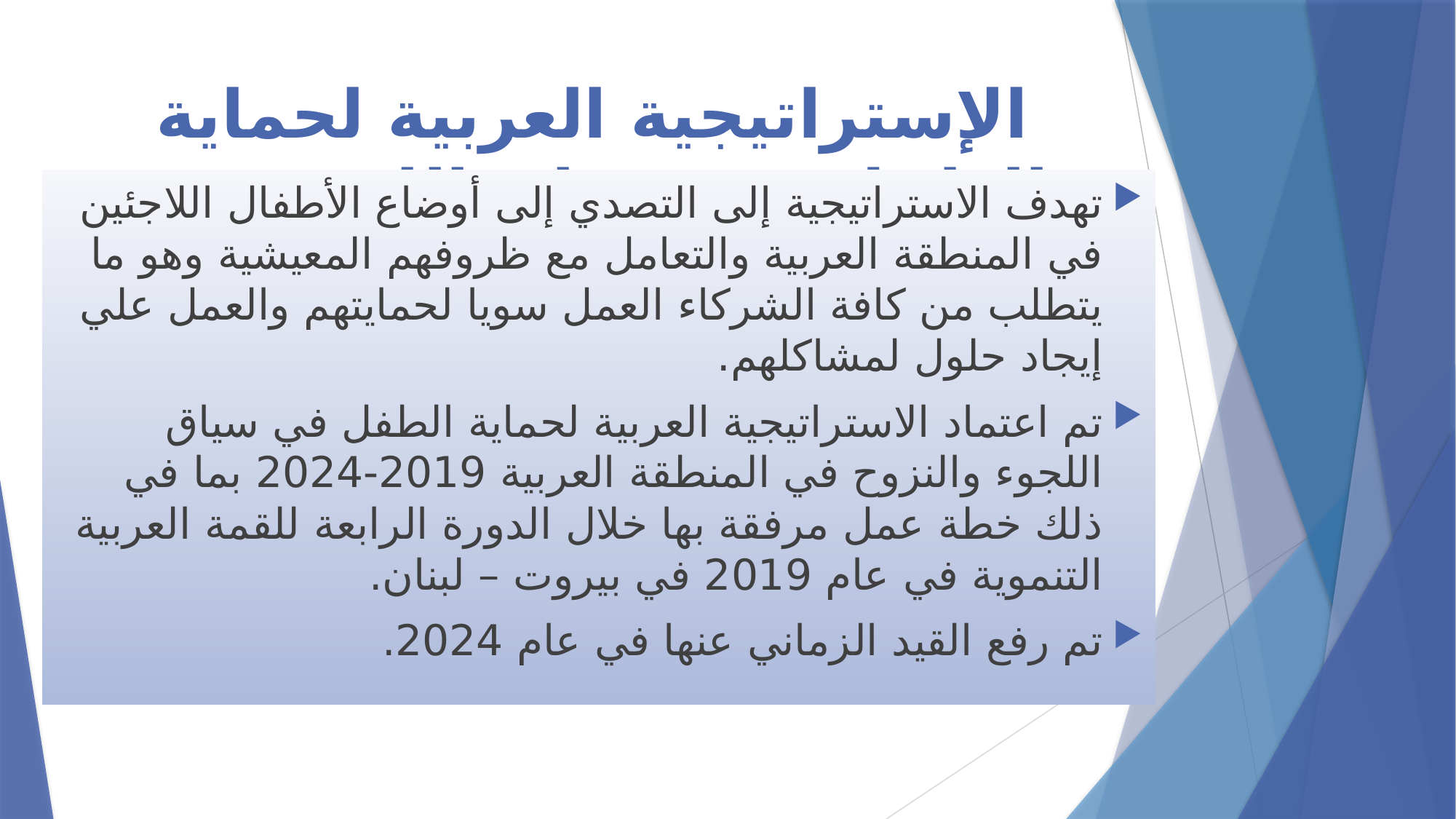

# الإستراتيجية العربية لحماية الطفل في سياق اللجوء في المنطقة العربية
تهدف الاستراتيجية إلى التصدي إلى أوضاع الأطفال اللاجئين في المنطقة العربية والتعامل مع ظروفهم المعيشية وهو ما يتطلب من كافة الشركاء العمل سويا لحمايتهم والعمل علي إيجاد حلول لمشاكلهم.
تم اعتماد الاستراتيجية العربية لحماية الطفل في سياق اللجوء والنزوح في المنطقة العربية 2019-2024 بما في ذلك خطة عمل مرفقة بها خلال الدورة الرابعة للقمة العربية التنموية في عام 2019 في بيروت – لبنان.
تم رفع القيد الزماني عنها في عام 2024.